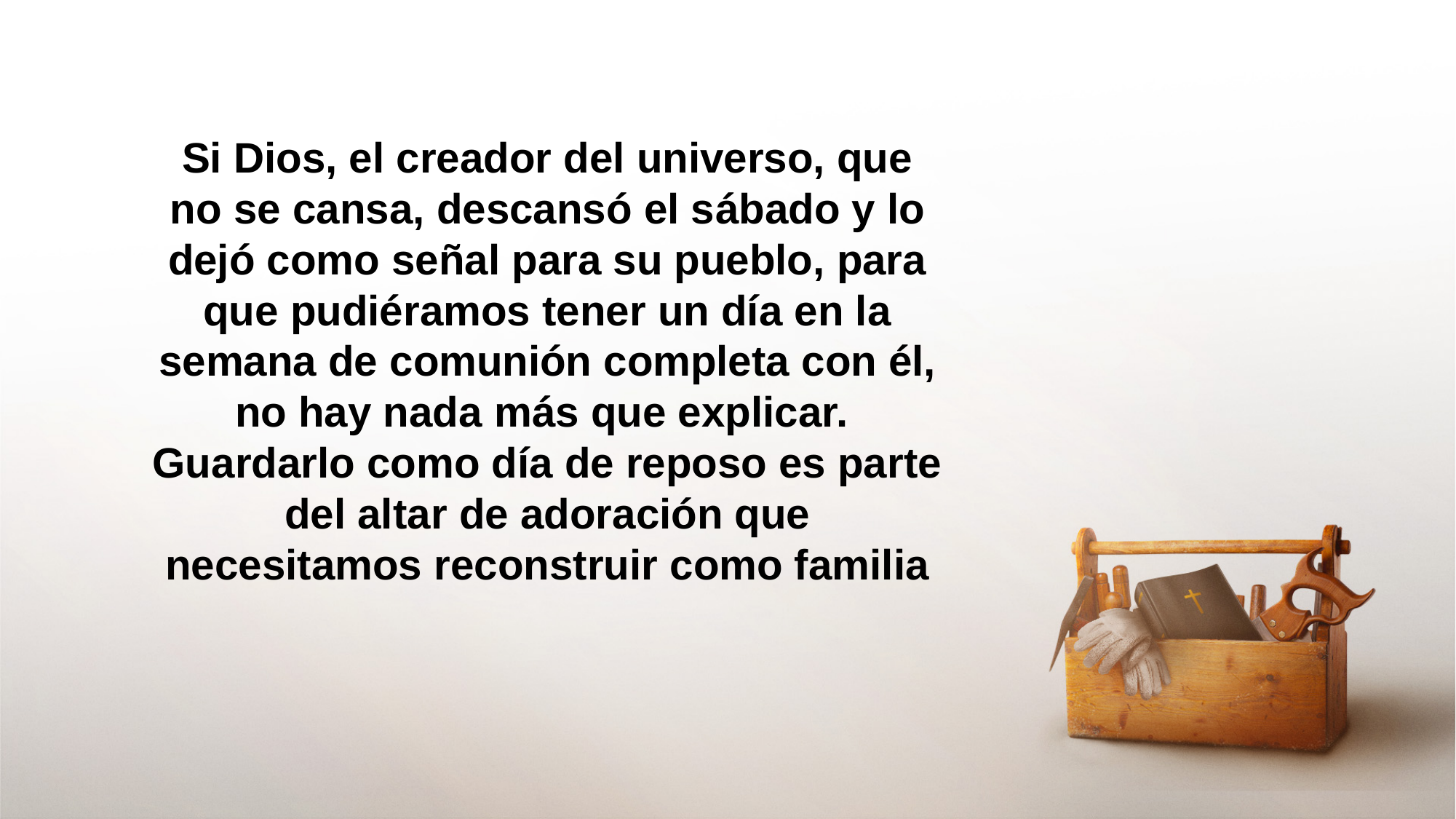

Si Dios, el creador del universo, que no se cansa, descansó el sábado y lo dejó como señal para su pueblo, para que pudiéramos tener un día en la semana de comunión completa con él, no hay nada más que explicar.
Guardarlo como día de reposo es parte del altar de adoración que necesitamos reconstruir como familia